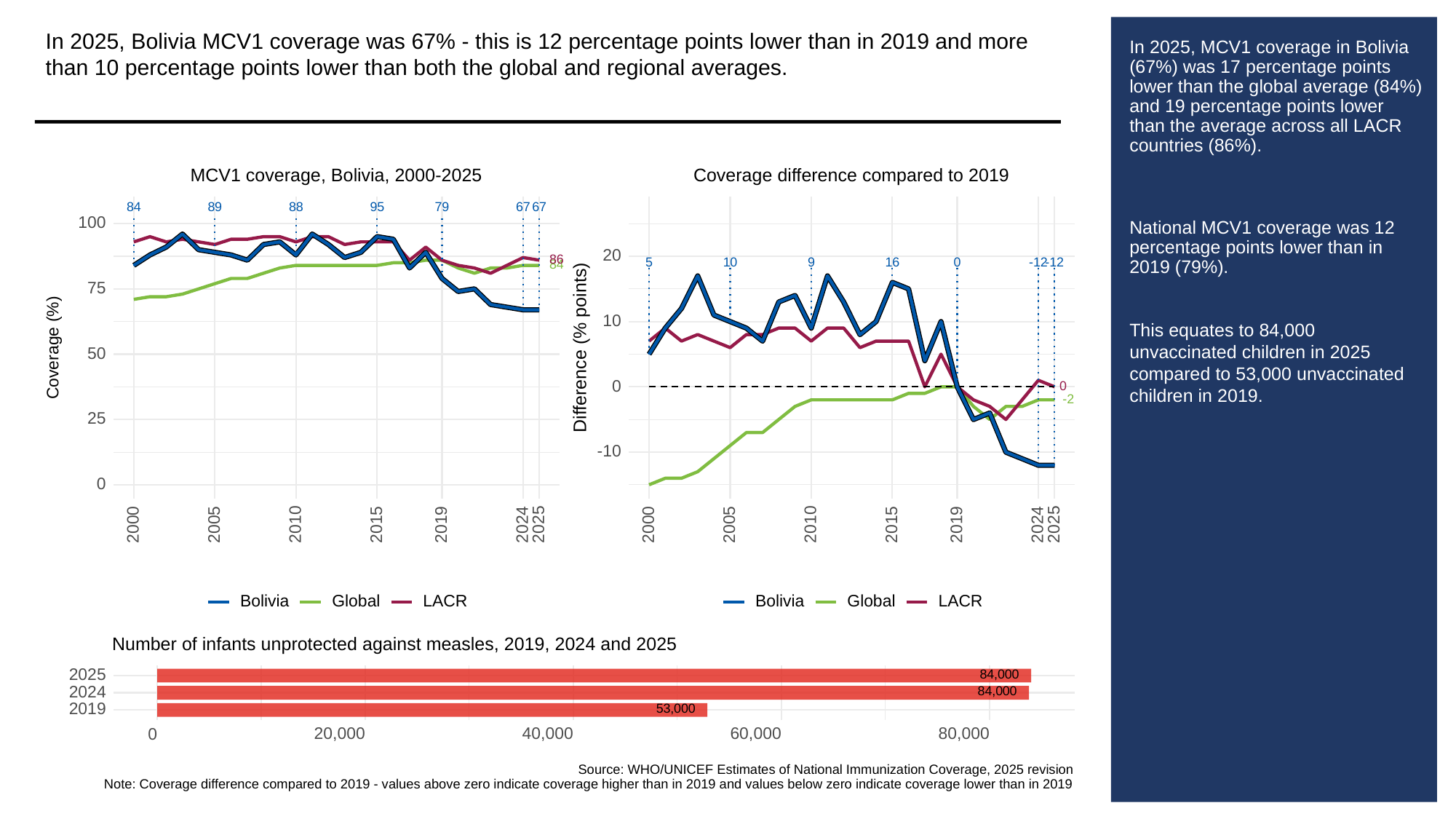

In 2025, Bolivia MCV1 coverage was 67% - this is 12 percentage points lower than in 2019 and more than 10 percentage points lower than both the global and regional averages.
# In 2025, MCV1 coverage in Bolivia (67%) was 17 percentage points lower than the global average (84%) and 19 percentage points lower than the average across all LACR countries (86%).

National MCV1 coverage was 12 percentage points lower than in 2019 (79%).

This equates to 84,000 unvaccinated children in 2025 compared to 53,000 unvaccinated children in 2019.

MCV1 coverage, Bolivia, 2000-2025
Coverage difference compared to 2019

84
89
88
95
79
67
67
100

20
86

10
9
16
0
-12
-12
5

84

75

10

Difference (% points)
Coverage (%)
50

0
0

-2
25

-10

0

2000
2005
2010
2015
2019
2024
2025
2000
2005
2010
2015
2019
2024
2025
Global
LACR
Global
LACR
Bolivia
Bolivia

Number of infants unprotected against measles, 2019, 2024 and 2025

84,000
2025

84,000
2024

53,000
2019

20,000
40,000
60,000
80,000
0
Source: WHO/UNICEF Estimates of National Immunization Coverage, 2025 revision
Note: Coverage difference compared to 2019 - values above zero indicate coverage higher than in 2019 and values below zero indicate coverage lower than in 2019